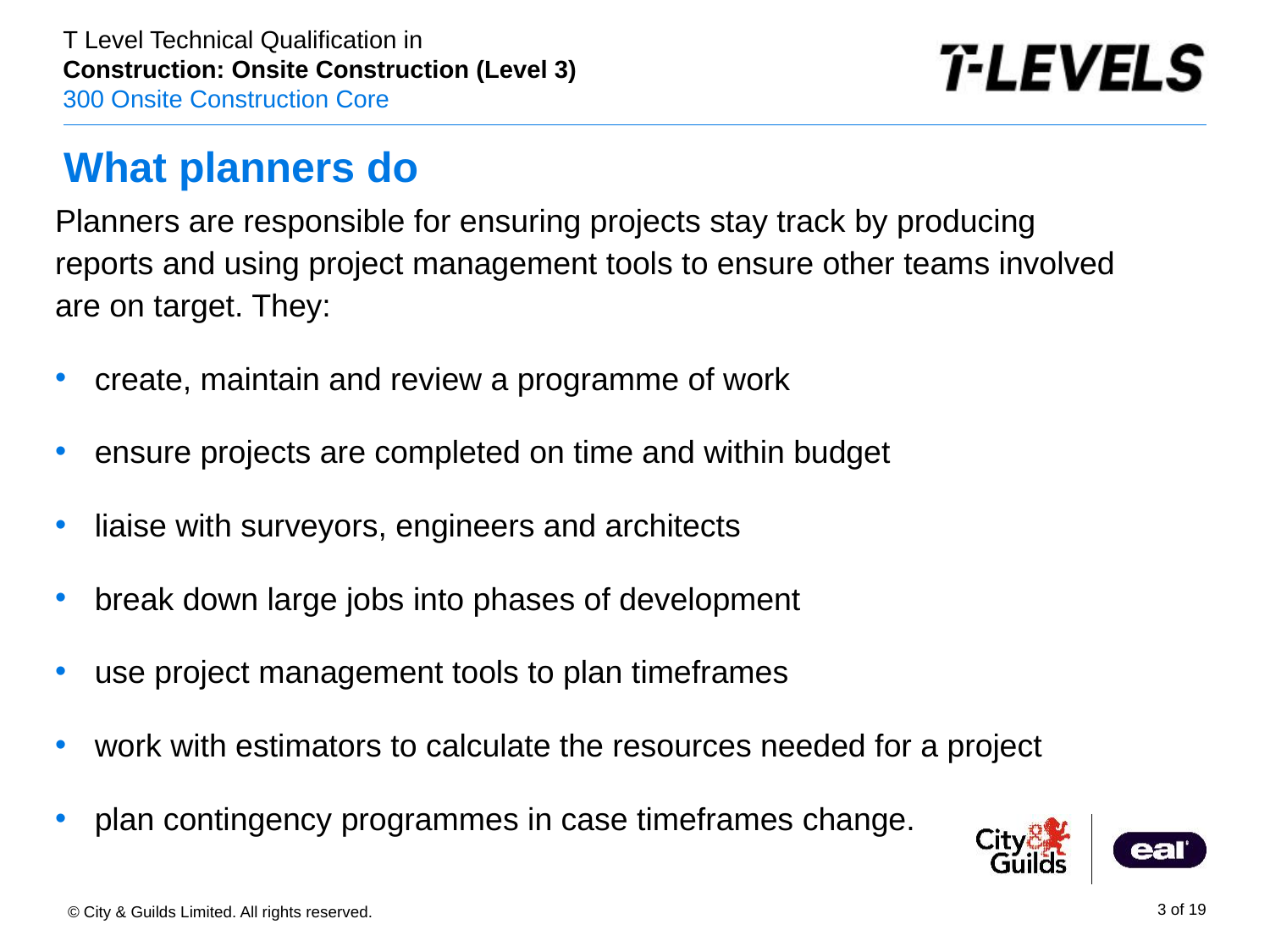

# What planners do
Planners are responsible for ensuring projects stay track by producing reports and using project management tools to ensure other teams involved are on target. They:
create, maintain and review a programme of work
ensure projects are completed on time and within budget
liaise with surveyors, engineers and architects
break down large jobs into phases of development
use project management tools to plan timeframes
work with estimators to calculate the resources needed for a project
plan contingency programmes in case timeframes change.